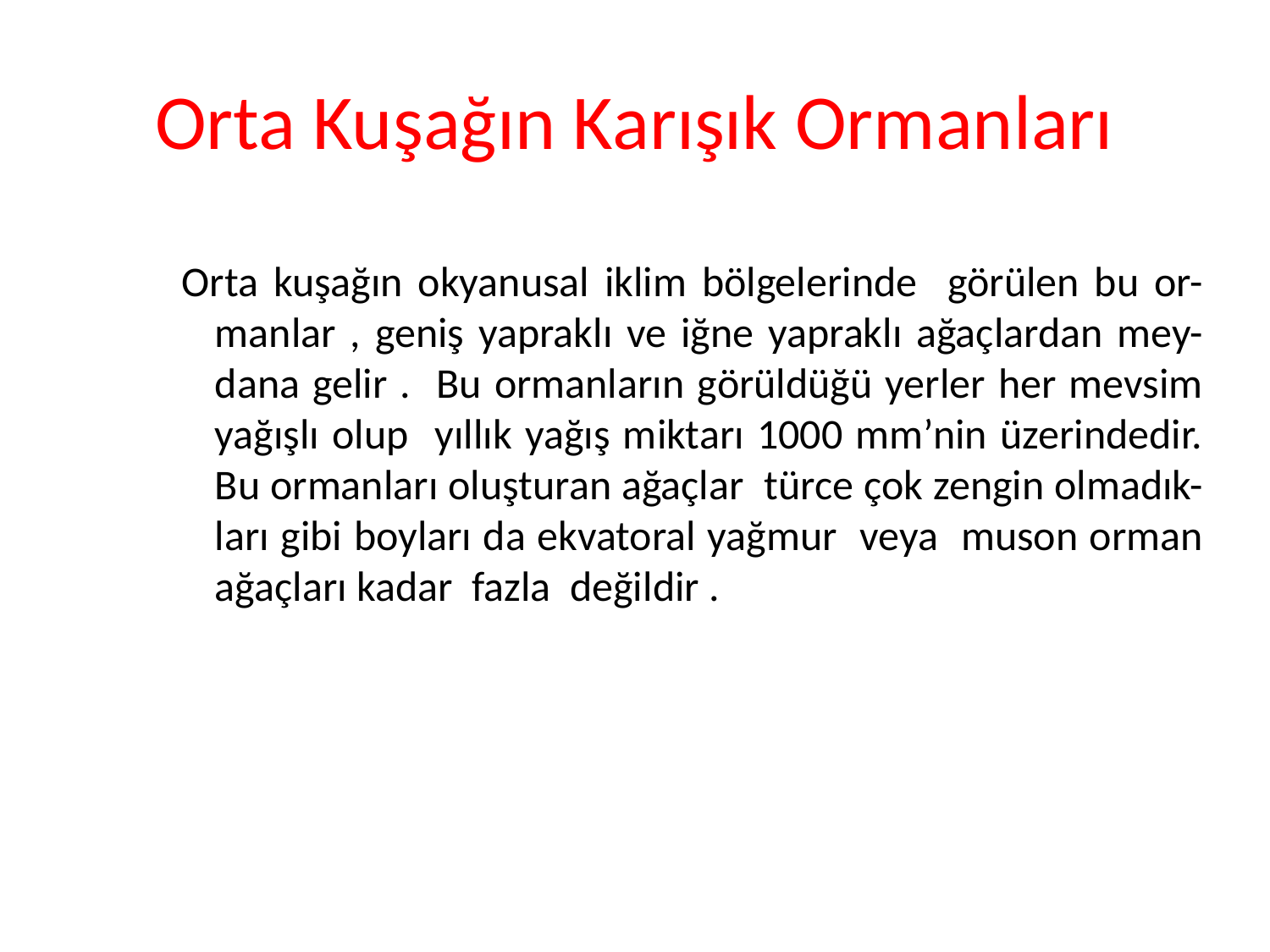

# Orta Kuşağın Karışık Ormanları
  Orta kuşağın okyanusal iklim bölgelerinde  görülen bu or-manlar , geniş yapraklı ve iğne yapraklı ağaçlardan mey-dana gelir .  Bu ormanların görüldüğü yerler her mevsim yağışlı olup  yıllık yağış miktarı 1000 mm’nin üzerindedir. Bu ormanları oluşturan ağaçlar  türce çok zengin olmadık-ları gibi boyları da ekvatoral yağmur  veya  muson orman ağaçları kadar  fazla  değildir .